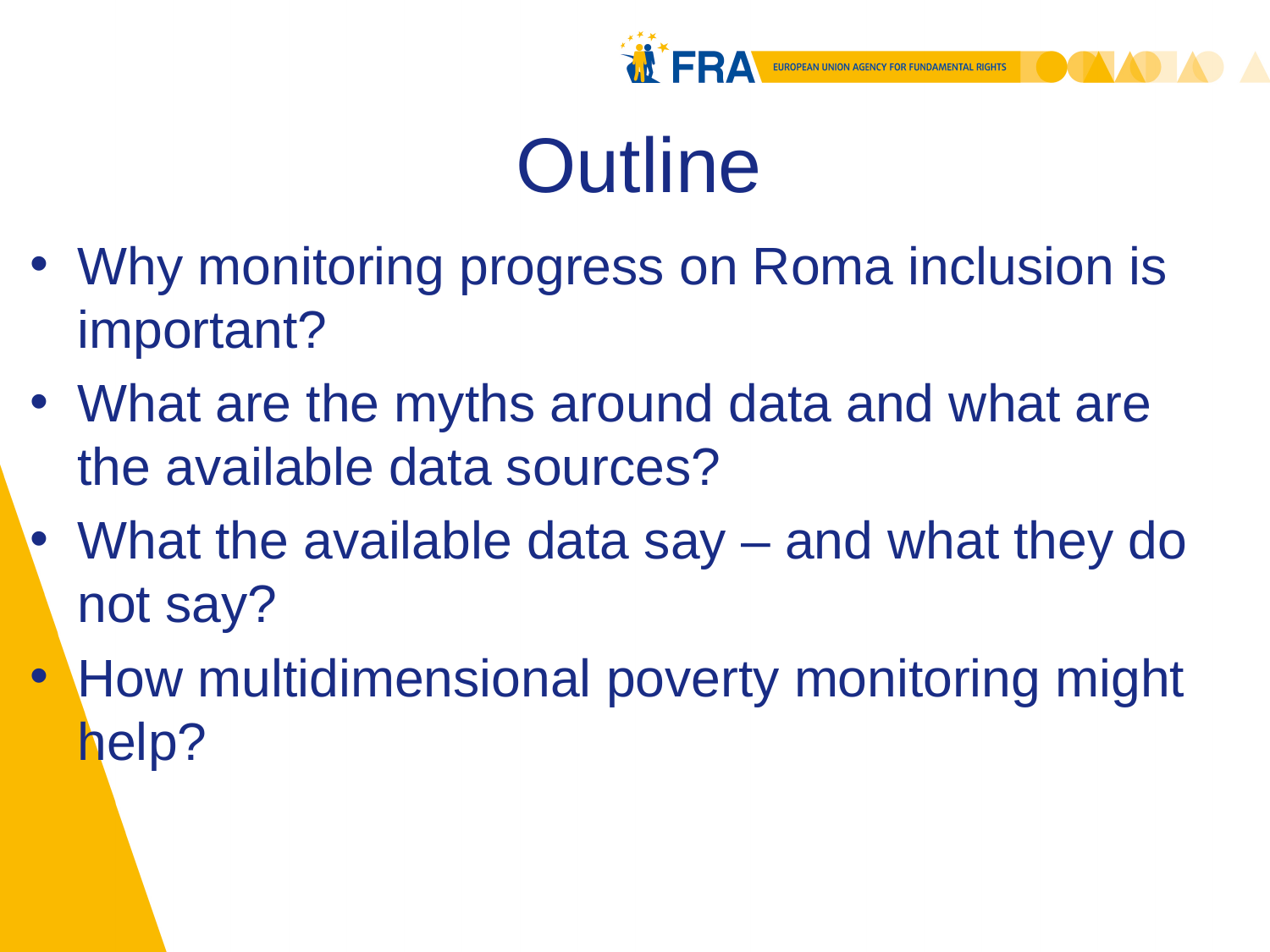

# Outline
Why monitoring progress on Roma inclusion is important?
What are the myths around data and what are the available data sources?
What the available data say – and what they do not say?
How multidimensional poverty monitoring might help?

2